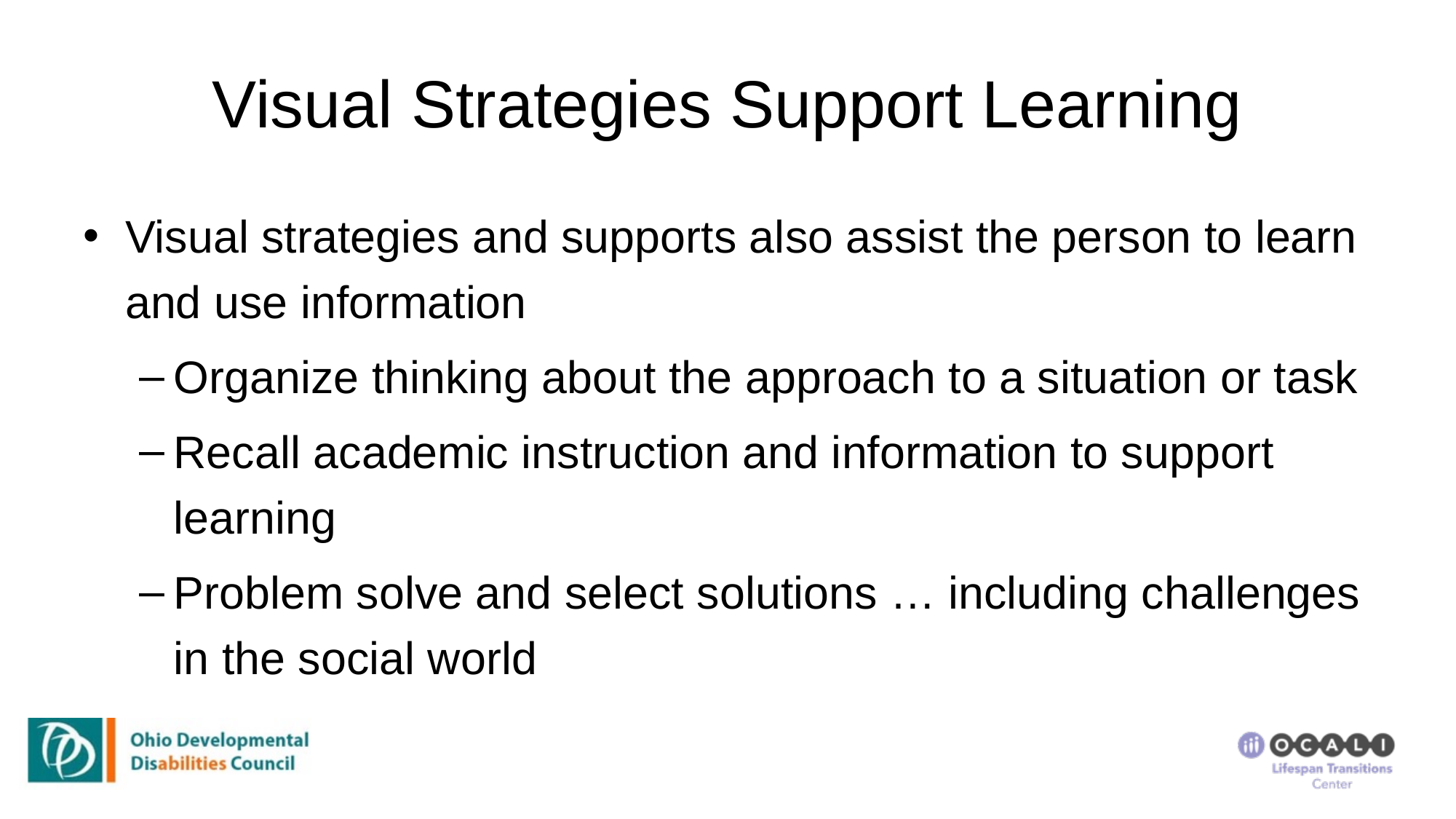

# Visual Strategies Support Learning
Visual strategies and supports also assist the person to learn and use information
Organize thinking about the approach to a situation or task
Recall academic instruction and information to support learning
Problem solve and select solutions … including challenges in the social world